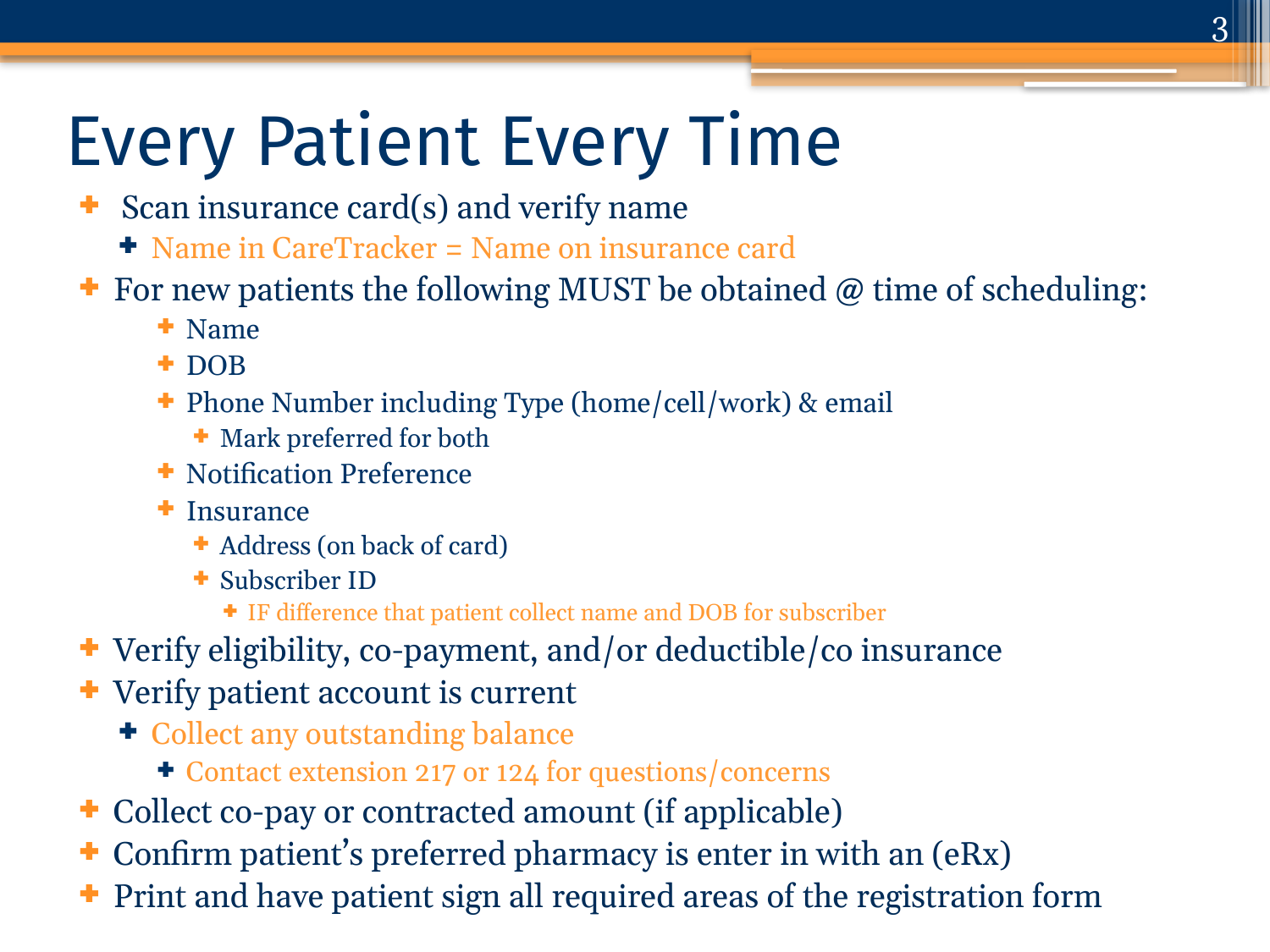

3
# Every Patient Every Time
 Scan insurance card(s) and verify name
Name in CareTracker = Name on insurance card
For new patients the following MUST be obtained @ time of scheduling:
Name
DOB
Phone Number including Type (home/cell/work) & email
Mark preferred for both
Notification Preference
Insurance
Address (on back of card)
Subscriber ID
IF difference that patient collect name and DOB for subscriber
Verify eligibility, co-payment, and/or deductible/co insurance
Verify patient account is current
Collect any outstanding balance
Contact extension 217 or 124 for questions/concerns
Collect co-pay or contracted amount (if applicable)
Confirm patient’s preferred pharmacy is enter in with an (eRx)
Print and have patient sign all required areas of the registration form